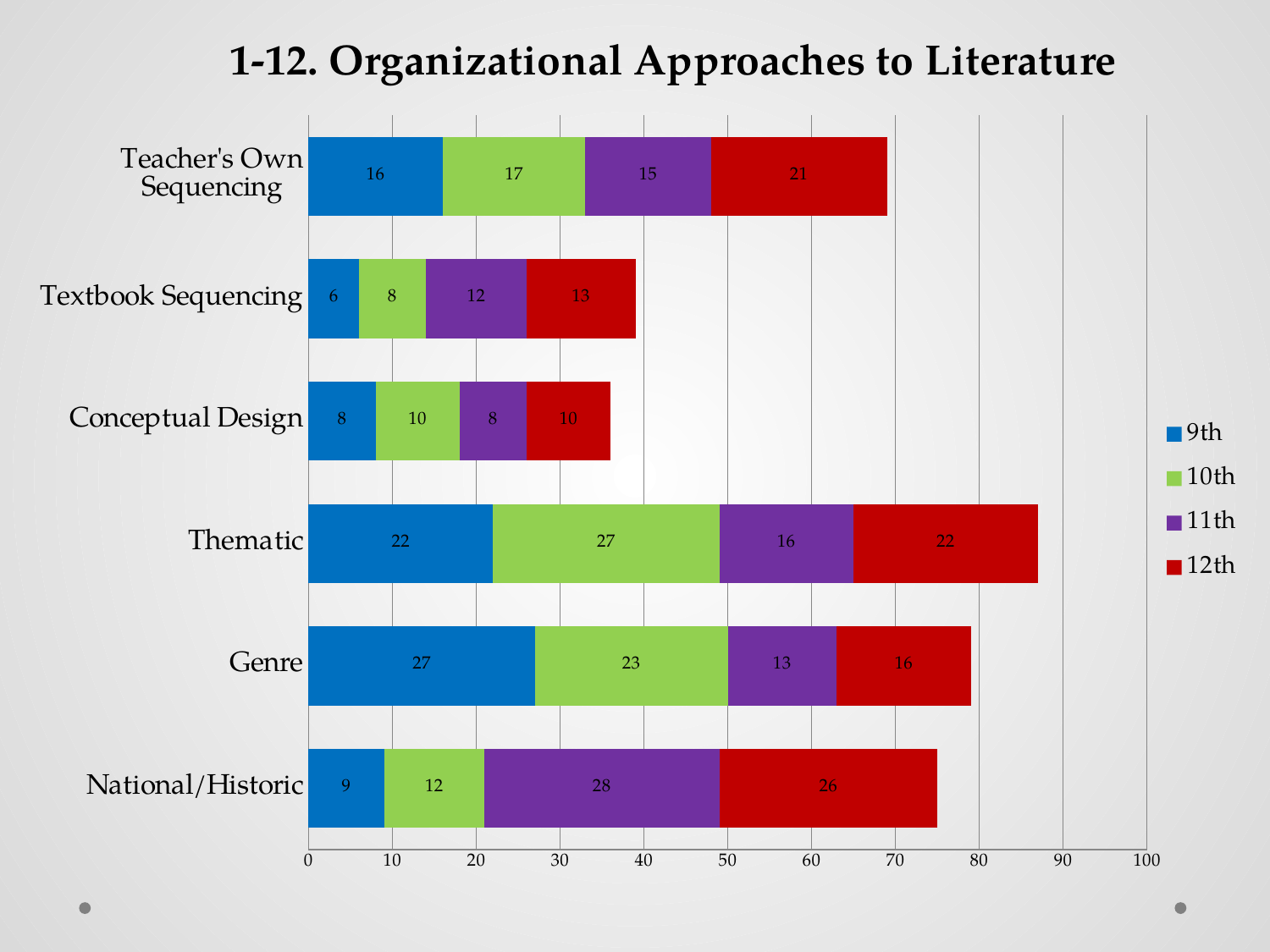

### Chart: 1-12. Organizational Approaches to Literature

| Category | 9th | 10th | 11th | 12th |
|---|---|---|---|---|
| National/Historic | 9.0 | 12.0 | 28.0 | 26.0 |
| Genre | 27.0 | 23.0 | 13.0 | 16.0 |
| Thematic | 22.0 | 27.0 | 16.0 | 22.0 |
| Conceptual Design | 8.0 | 10.0 | 8.0 | 10.0 |
| Textbook Sequencing | 6.0 | 8.0 | 12.0 | 13.0 |
| Teacher's Own Sequencing | 16.0 | 17.0 | 15.0 | 21.0 |